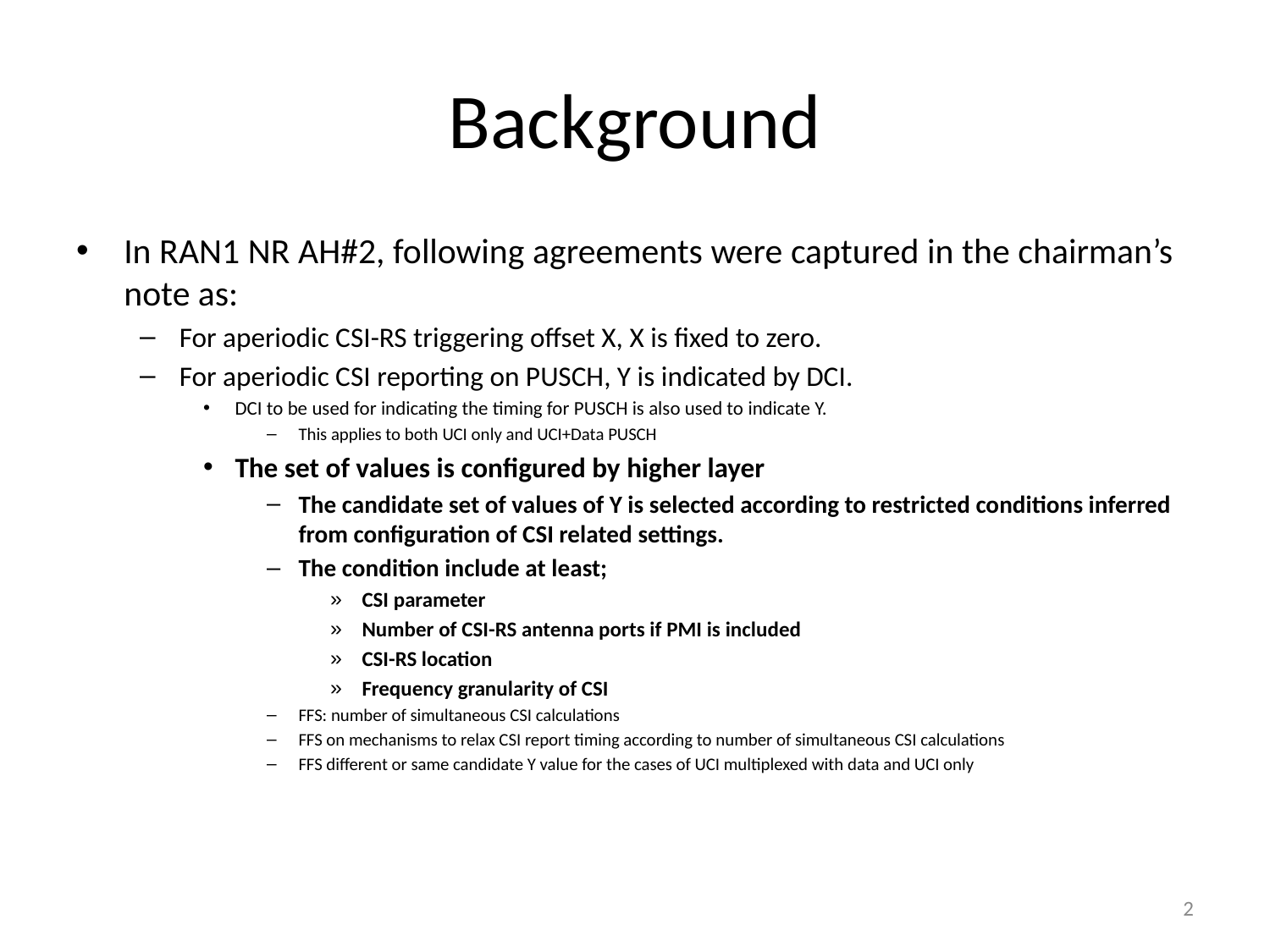

# Background
In RAN1 NR AH#2, following agreements were captured in the chairman’s note as:
For aperiodic CSI-RS triggering offset X, X is fixed to zero.
For aperiodic CSI reporting on PUSCH, Y is indicated by DCI.
DCI to be used for indicating the timing for PUSCH is also used to indicate Y.
This applies to both UCI only and UCI+Data PUSCH
The set of values is configured by higher layer
The candidate set of values of Y is selected according to restricted conditions inferred from configuration of CSI related settings.
The condition include at least;
CSI parameter
Number of CSI-RS antenna ports if PMI is included
CSI-RS location
Frequency granularity of CSI
FFS: number of simultaneous CSI calculations
FFS on mechanisms to relax CSI report timing according to number of simultaneous CSI calculations
FFS different or same candidate Y value for the cases of UCI multiplexed with data and UCI only
2